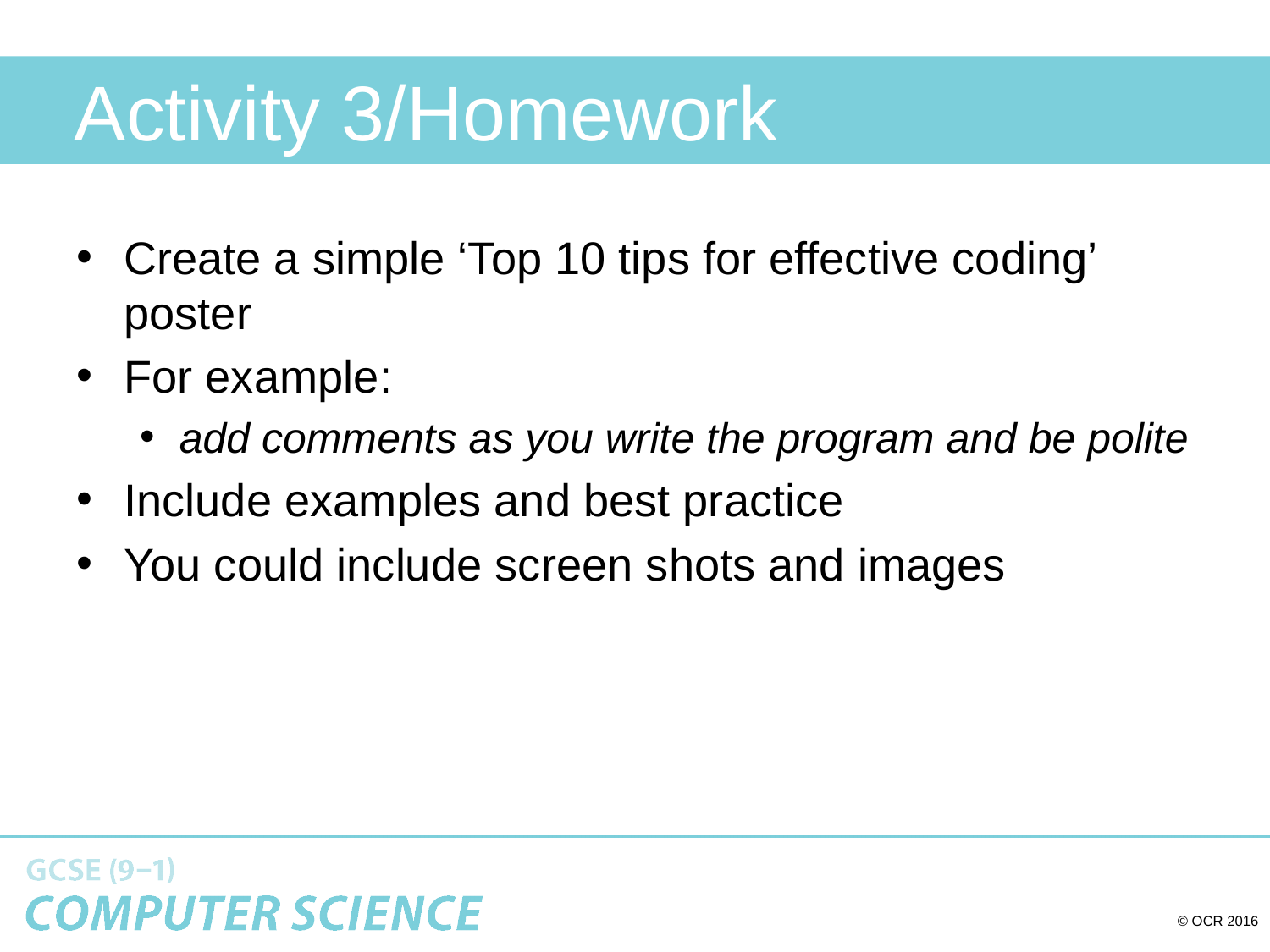

# Activity 3/Homework
Create a simple ‘Top 10 tips for effective coding’ poster
For example:
add comments as you write the program and be polite
Include examples and best practice
You could include screen shots and images